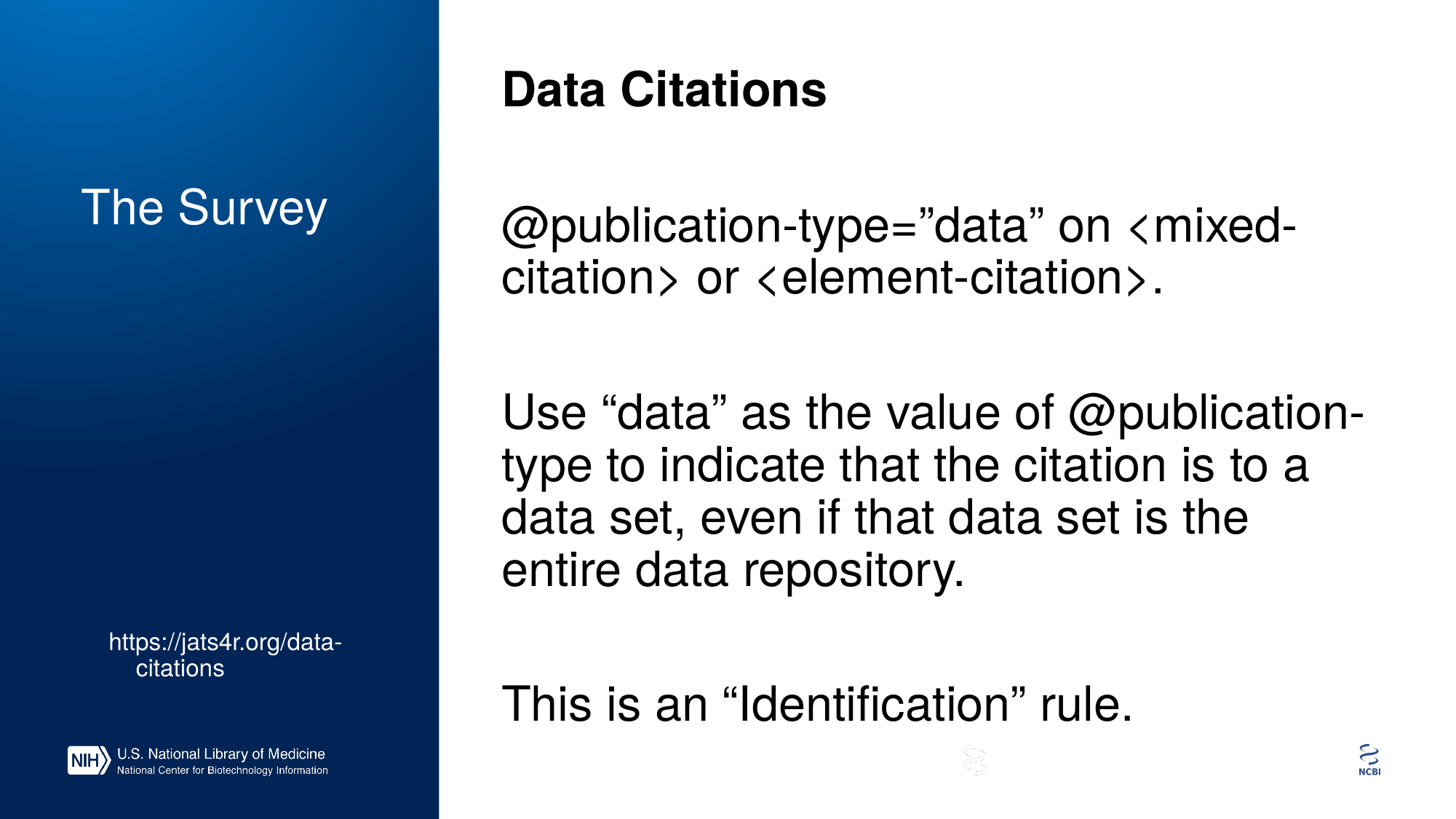

# The Survey
Data Citations

@publication-type=”data” on <mixed-citation> or <element-citation>.

Use “data” as the value of @publication-type to indicate that the citation is to a data set, even if that data set is the entire data repository.

This is an “Identification” rule.

https://jats4r.org/data-citations